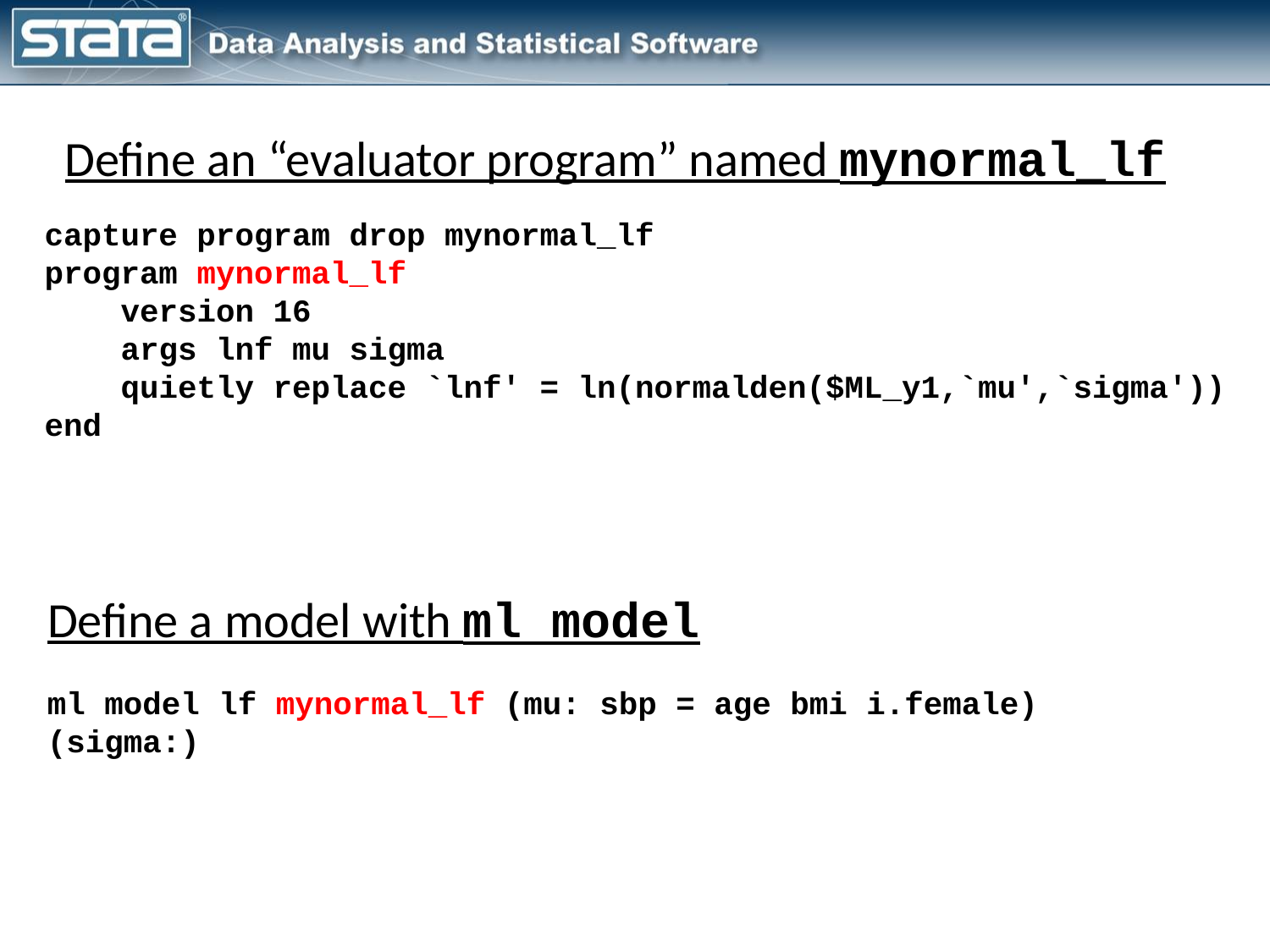

Define an “evaluator program” named mynormal_lf
capture program drop mynormal_lf
program mynormal_lf
    version 16
    args lnf mu sigma
    quietly replace `lnf' = ln(normalden($ML_y1,`mu',`sigma'))
end
Define a model with ml model
ml model lf mynormal_lf (mu: sbp = age bmi i.female) (sigma:)